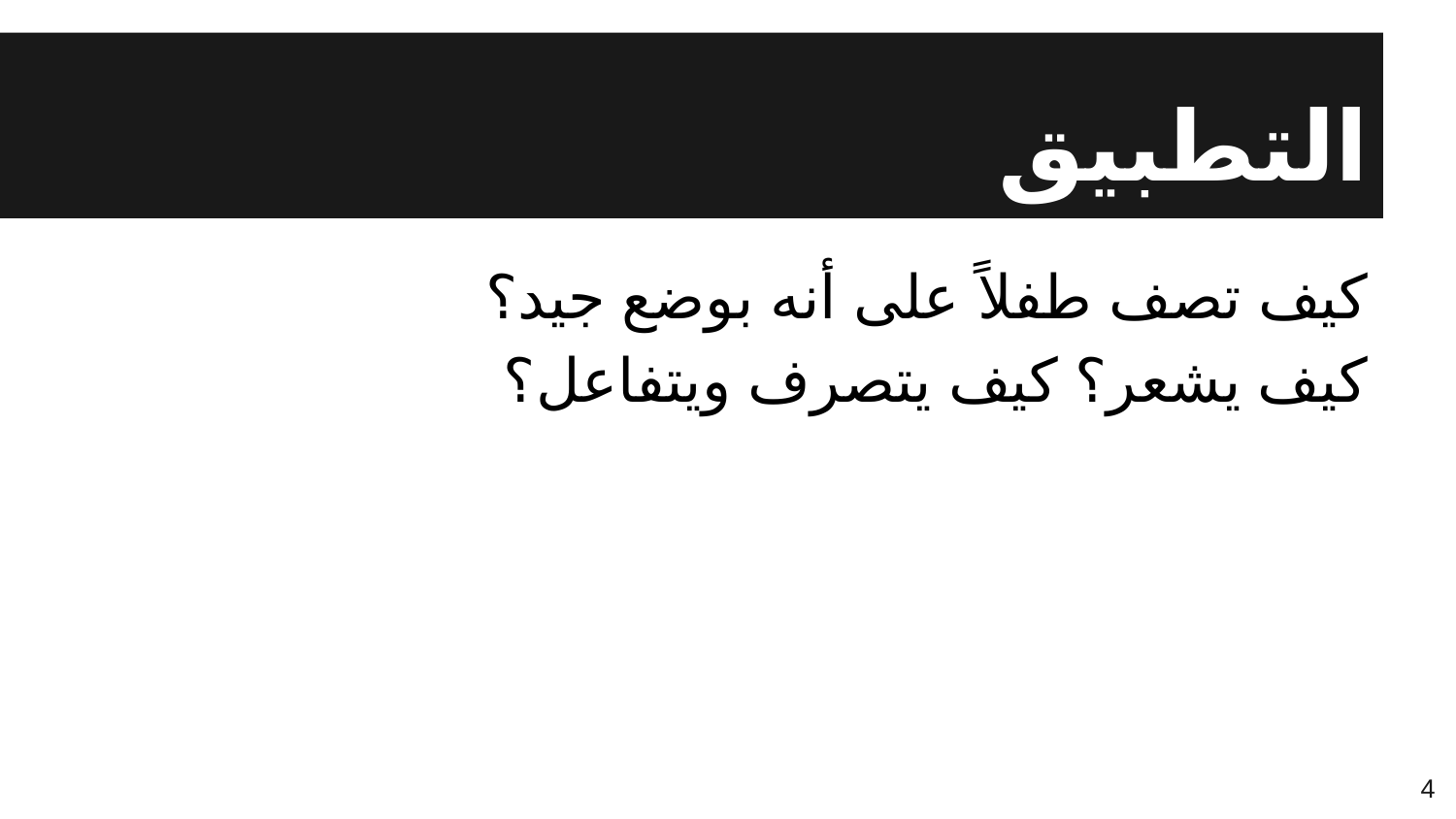

# التطبيق
كيف تصف طفلاً على أنه بوضع جيد؟
كيف يشعر؟ كيف يتصرف ويتفاعل؟
4